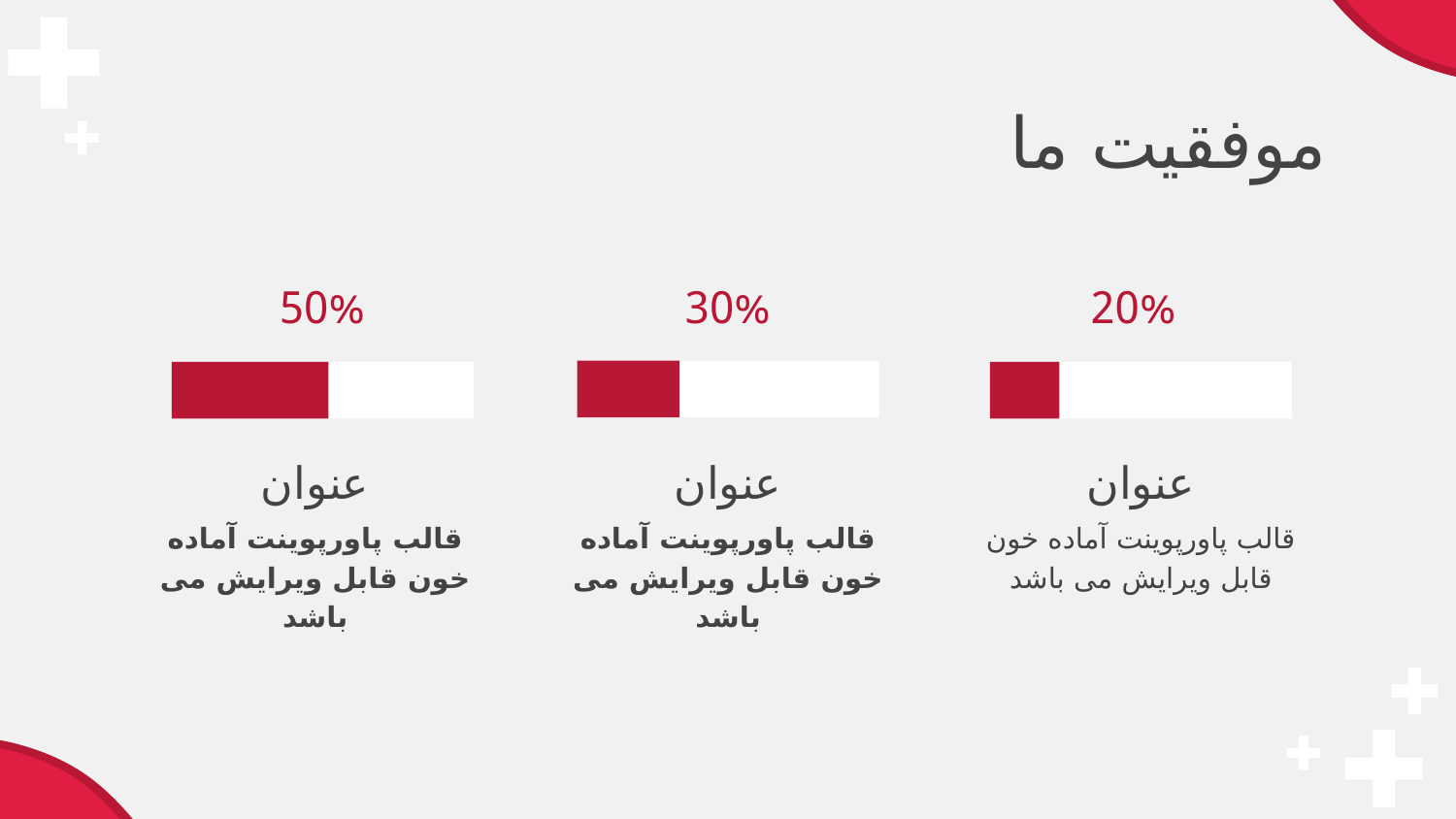

# موفقیت ما

50%
30%
20%

عنوان
عنوان
عنوان
قالب پاورپوینت آماده خون قابل ویرایش می باشد
قالب پاورپوینت آماده خون قابل ویرایش می باشد
قالب پاورپوینت آماده خون قابل ویرایش می باشد